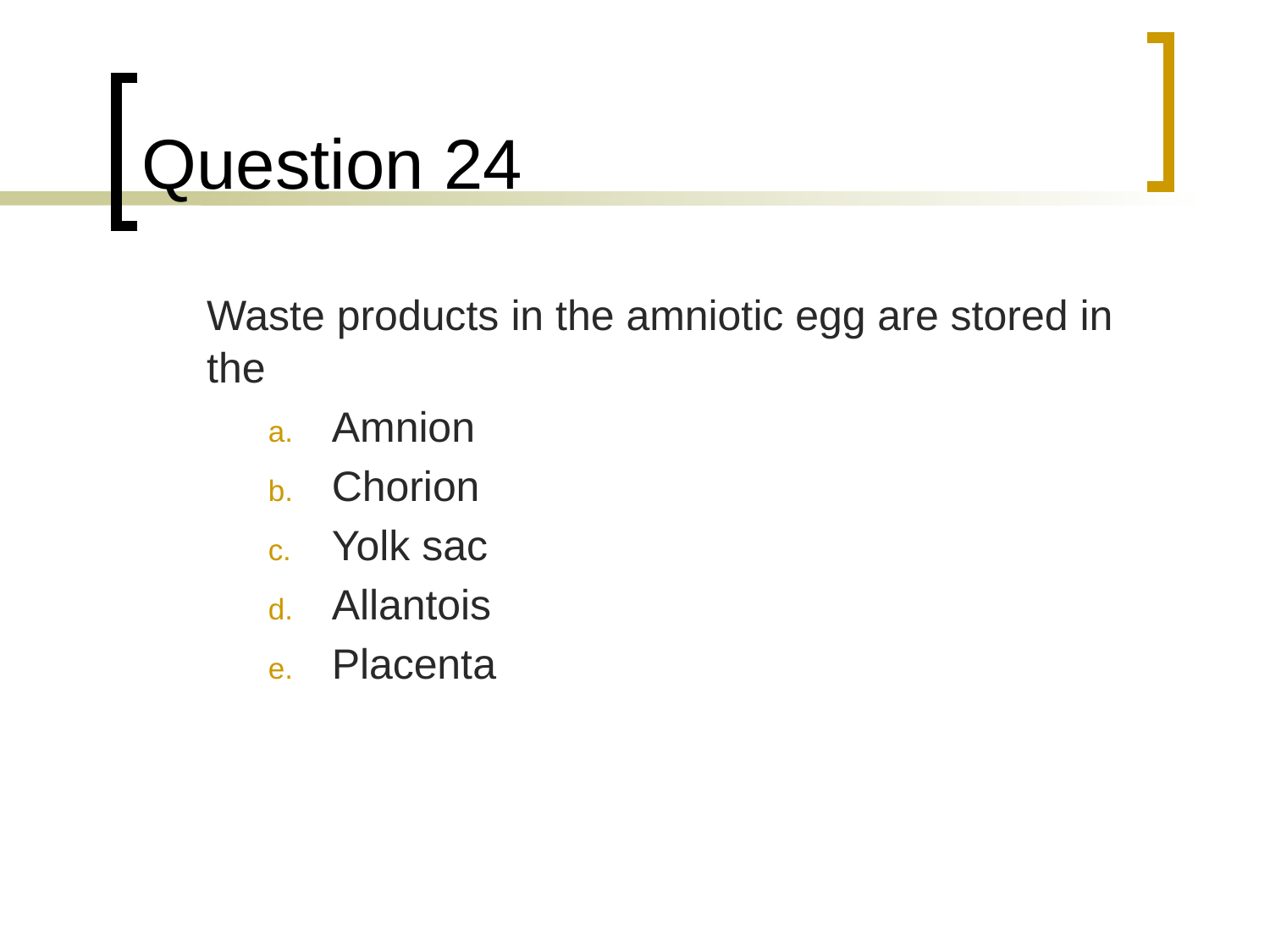

# Question 24
	Waste products in the amniotic egg are stored in the
Amnion
Chorion
Yolk sac
Allantois
Placenta